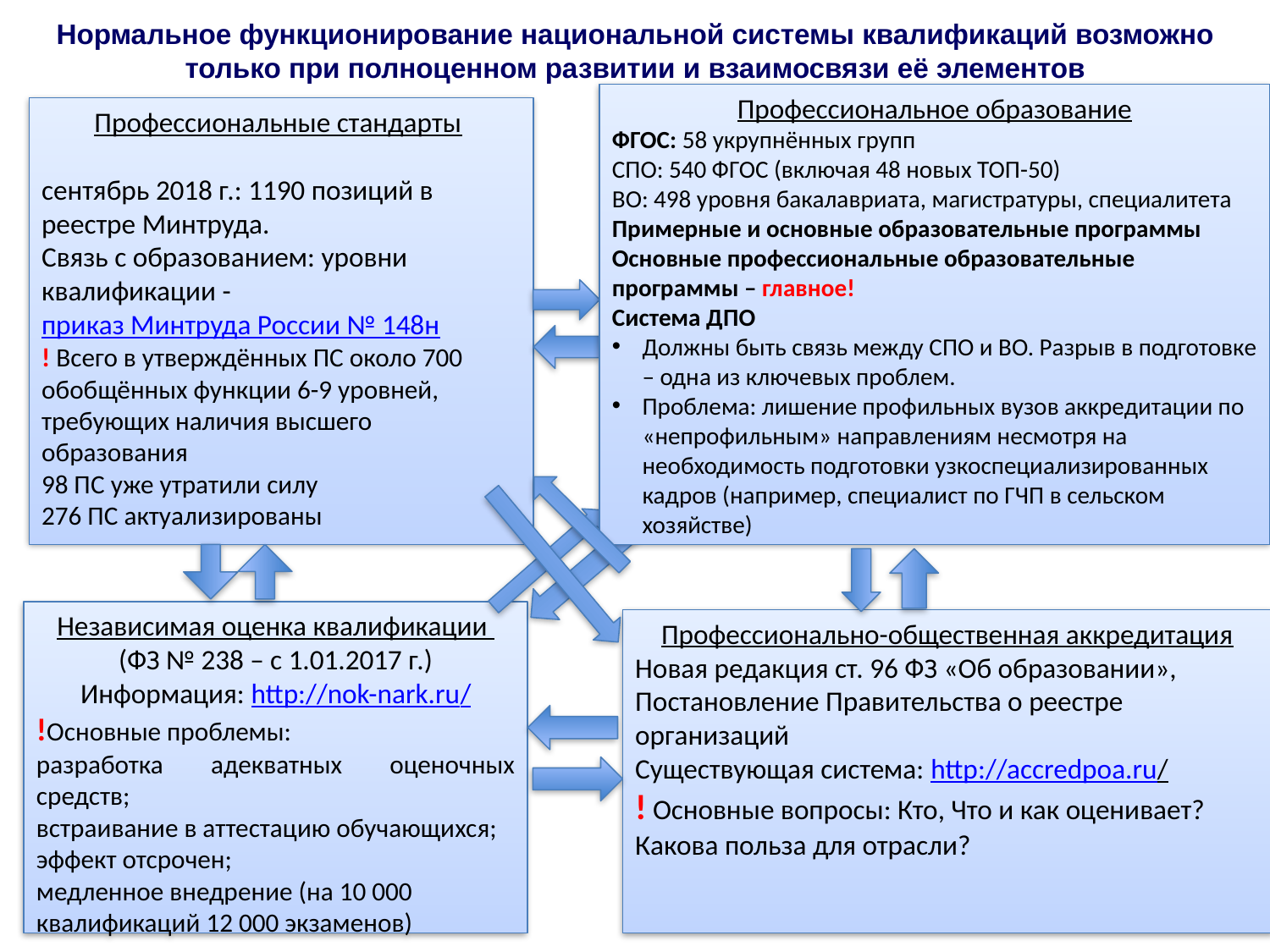

# Нормальное функционирование национальной системы квалификаций возможно только при полноценном развитии и взаимосвязи её элементов

Профессиональное образование
ФГОС: 58 укрупнённых групп
СПО: 540 ФГОС (включая 48 новых ТОП-50)
ВО: 498 уровня бакалавриата, магистратуры, специалитета
Примерные и основные образовательные программы
Основные профессиональные образовательные программы – главное!
Система ДПО
Должны быть связь между СПО и ВО. Разрыв в подготовке – одна из ключевых проблем.
Проблема: лишение профильных вузов аккредитации по «непрофильным» направлениям несмотря на необходимость подготовки узкоспециализированных кадров (например, специалист по ГЧП в сельском хозяйстве)
Профессиональные стандарты

сентябрь 2018 г.: 1190 позиций в реестре Минтруда.
Связь с образованием: уровни квалификации - приказ Минтруда России № 148н
! Всего в утверждённых ПС около 700 обобщённых функции 6-9 уровней, требующих наличия высшего образования
98 ПС уже утратили силу
276 ПС актуализированы

Независимая оценка квалификации
(ФЗ № 238 – с 1.01.2017 г.)
Информация: http://nok-nark.ru/
!Основные проблемы:
разработка адекватных оценочных средств;
встраивание в аттестацию обучающихся;
эффект отсрочен;
медленное внедрение (на 10 000 квалификаций 12 000 экзаменов)
Профессионально-общественная аккредитация
Новая редакция ст. 96 ФЗ «Об образовании», Постановление Правительства о реестре организаций
Существующая система: http://accredpoa.ru/
! Основные вопросы: Кто, Что и как оценивает? Какова польза для отрасли?

5